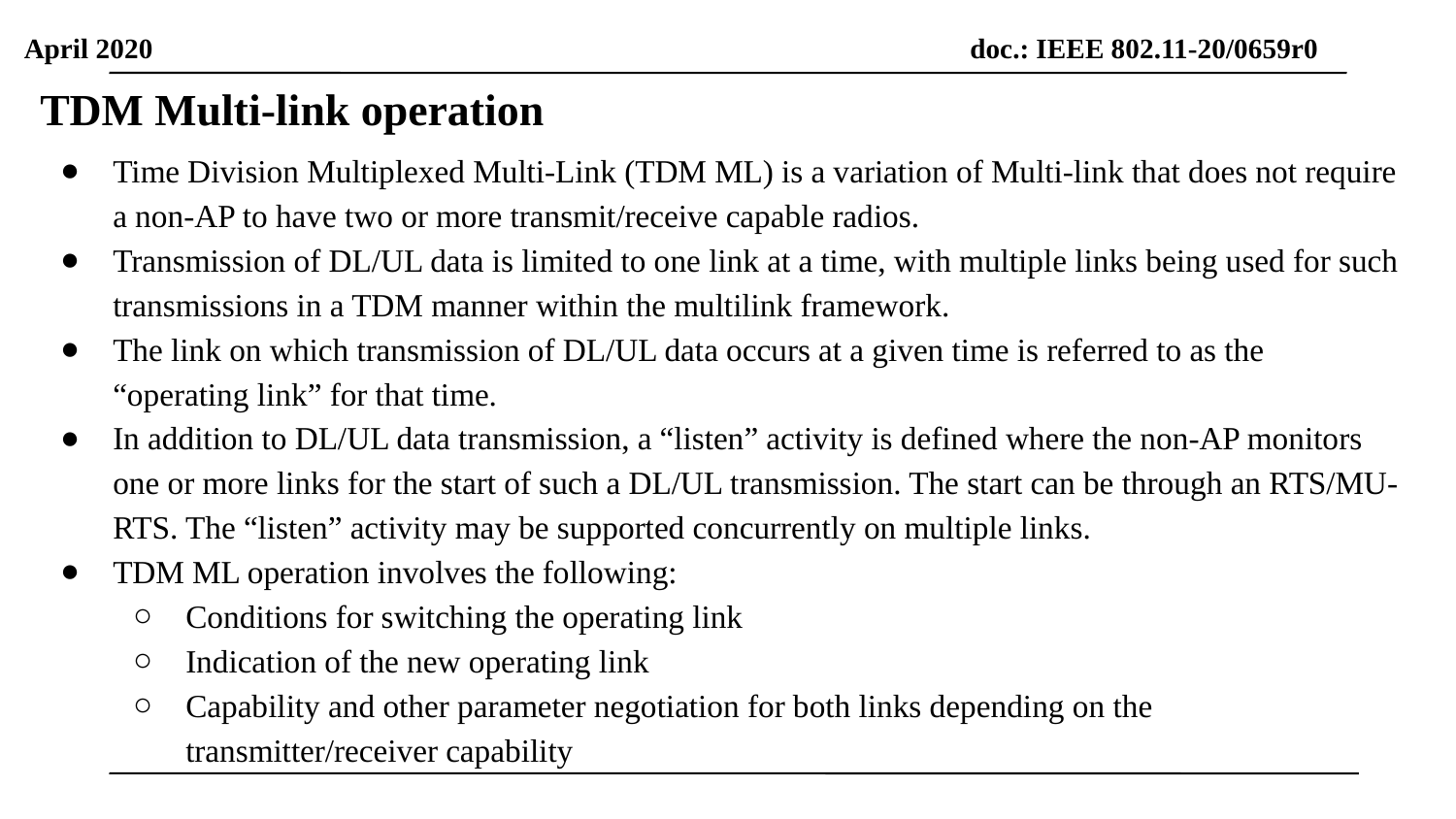

TDM Multi-link operation
Time Division Multiplexed Multi-Link (TDM ML) is a variation of Multi-link that does not require a non-AP to have two or more transmit/receive capable radios.
Transmission of DL/UL data is limited to one link at a time, with multiple links being used for such transmissions in a TDM manner within the multilink framework.
The link on which transmission of DL/UL data occurs at a given time is referred to as the “operating link” for that time.
In addition to DL/UL data transmission, a “listen” activity is defined where the non-AP monitors one or more links for the start of such a DL/UL transmission. The start can be through an RTS/MU-RTS. The “listen” activity may be supported concurrently on multiple links.
TDM ML operation involves the following:
Conditions for switching the operating link
Indication of the new operating link
Capability and other parameter negotiation for both links depending on the transmitter/receiver capability